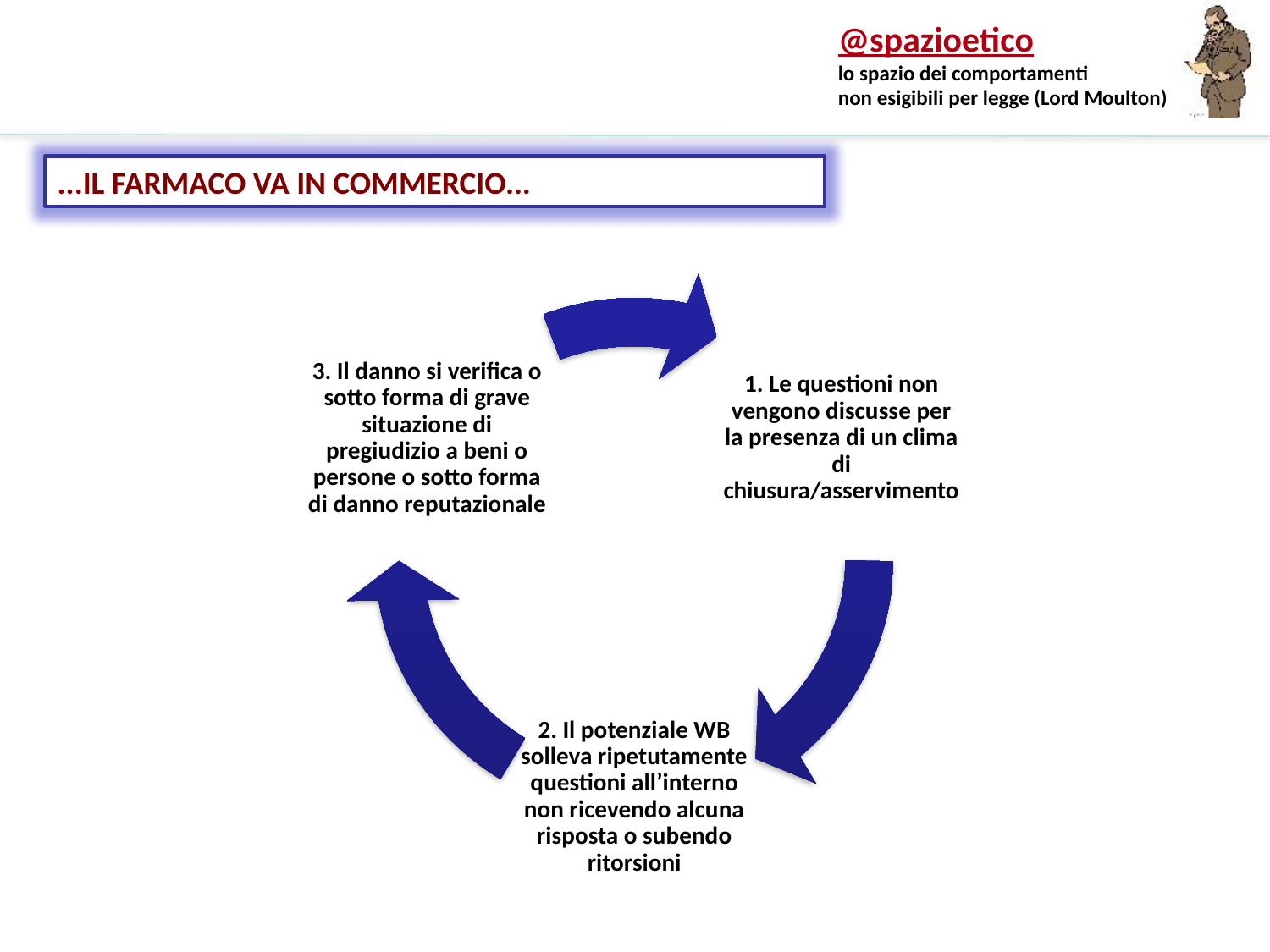

...IL FARMACO VA IN COMMERCIO...
1. Le questioni non vengono discusse per la presenza di un clima di chiusura/asservimento
2. Il potenziale WB solleva ripetutamente questioni all’interno non ricevendo alcuna risposta o subendo ritorsioni
3. Il danno si verifica o sotto forma di grave situazione di pregiudizio a beni o persone o sotto forma di danno reputazionale